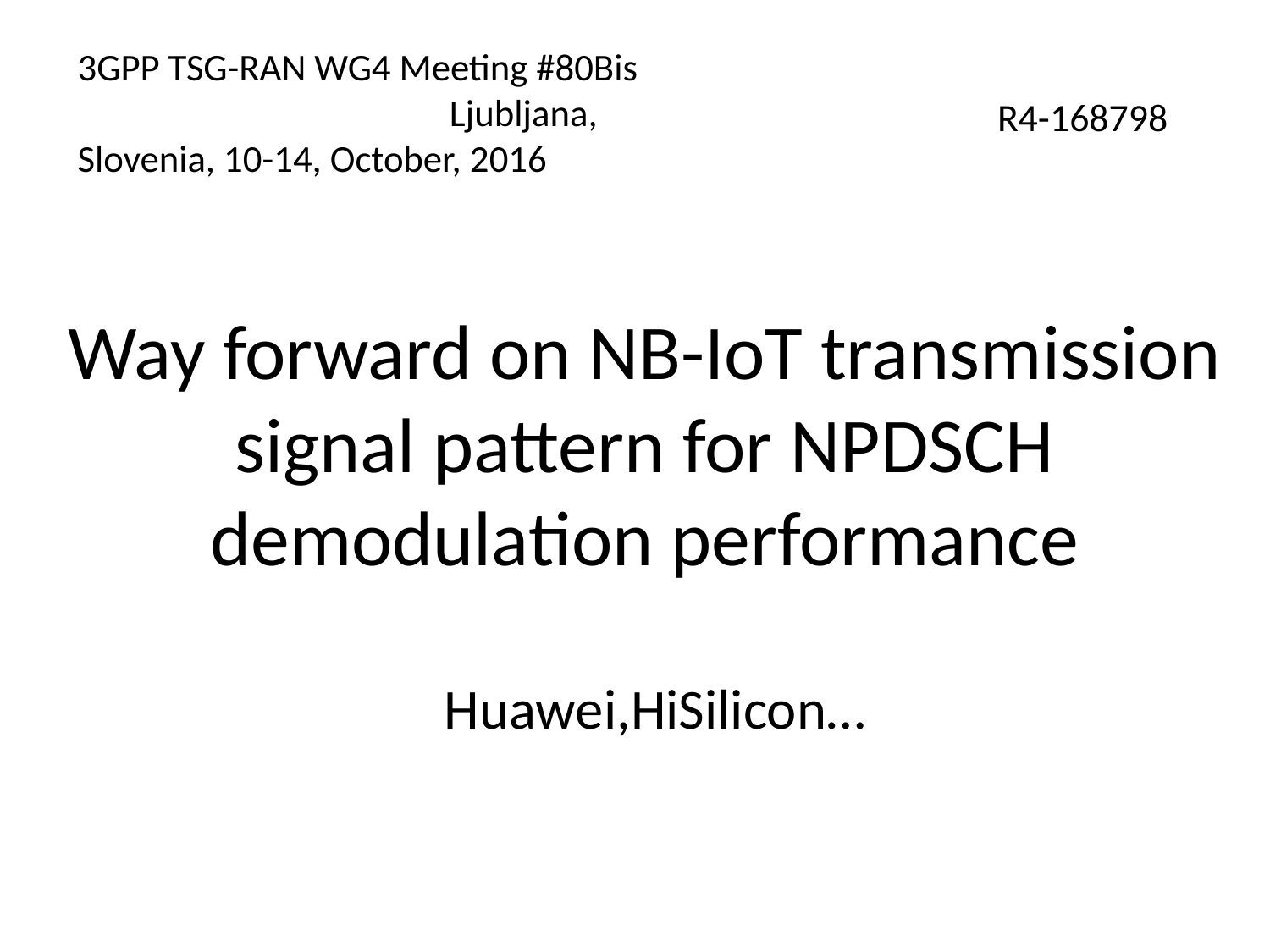

# 3GPP TSG-RAN WG4 Meeting #80Bis	                                               Ljubljana, Slovenia, 10-14, October, 2016
R4-168798
Way forward on NB-IoT transmission signal pattern for NPDSCH demodulation performance
Huawei,HiSilicon…